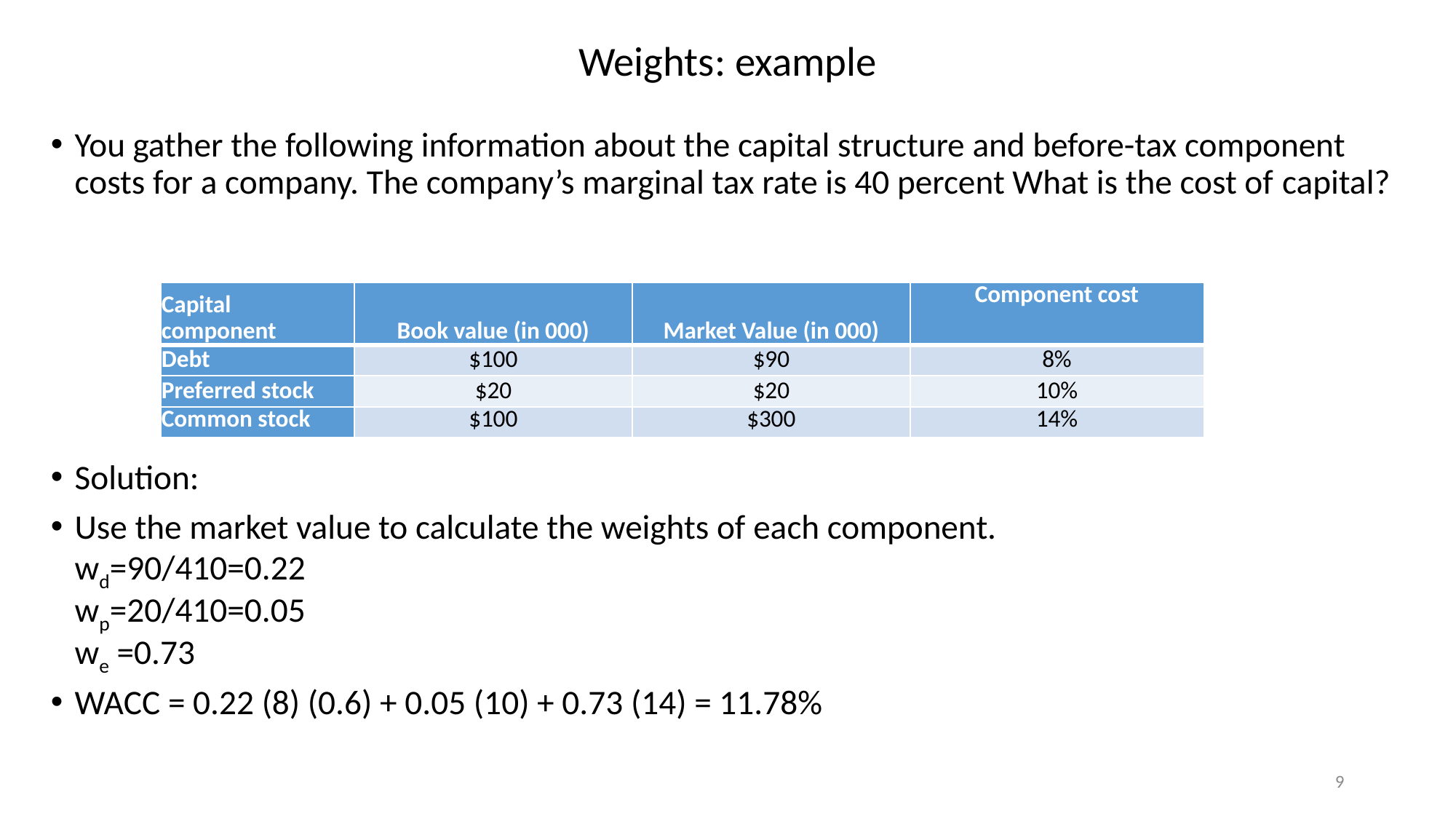

# Weights: example
You gather the following information about the capital structure and before-tax component costs for a company. The company’s marginal tax rate is 40 percent What is the cost of capital?

Solution:
Use the market value to calculate the weights of each component.
wd=90/410=0.22
wp=20/410=0.05
we =0.73
WACC = 0.22 (8) (0.6) + 0.05 (10) + 0.73 (14) = 11.78%

| Capital component | Book value (in 000) | Market Value (in 000) | Component cost |
| --- | --- | --- | --- |
| Debt | $100 | $90 | 8% |
| Preferred stock | $20 | $20 | 10% |
| Common stock | $100 | $300 | 14% |
9